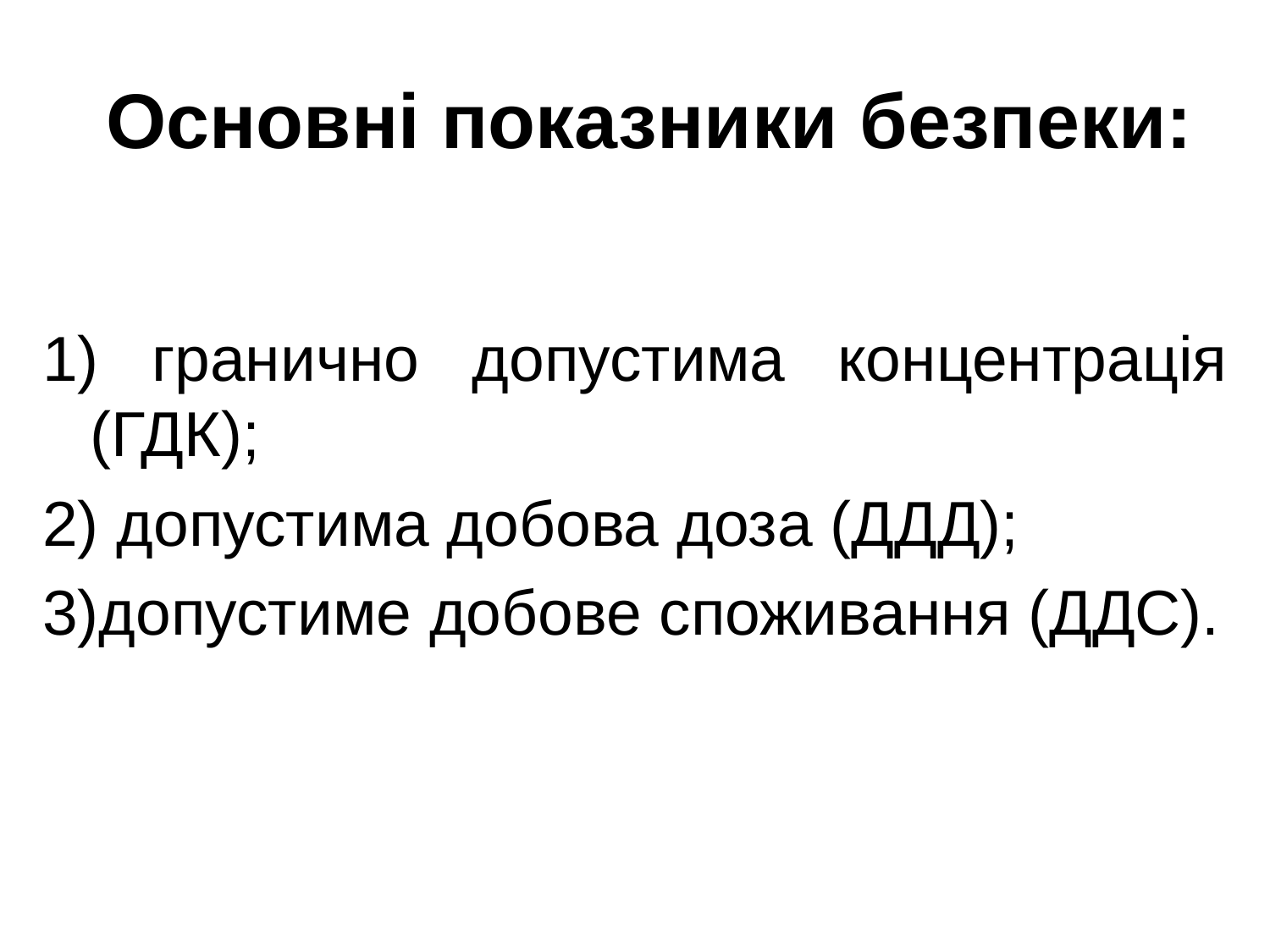

# Основні показники безпеки:

1) гранично допустима концентрація (ГДК);
2) допустима добова доза (ДДД);
3)допустиме добове споживання (ДДС).